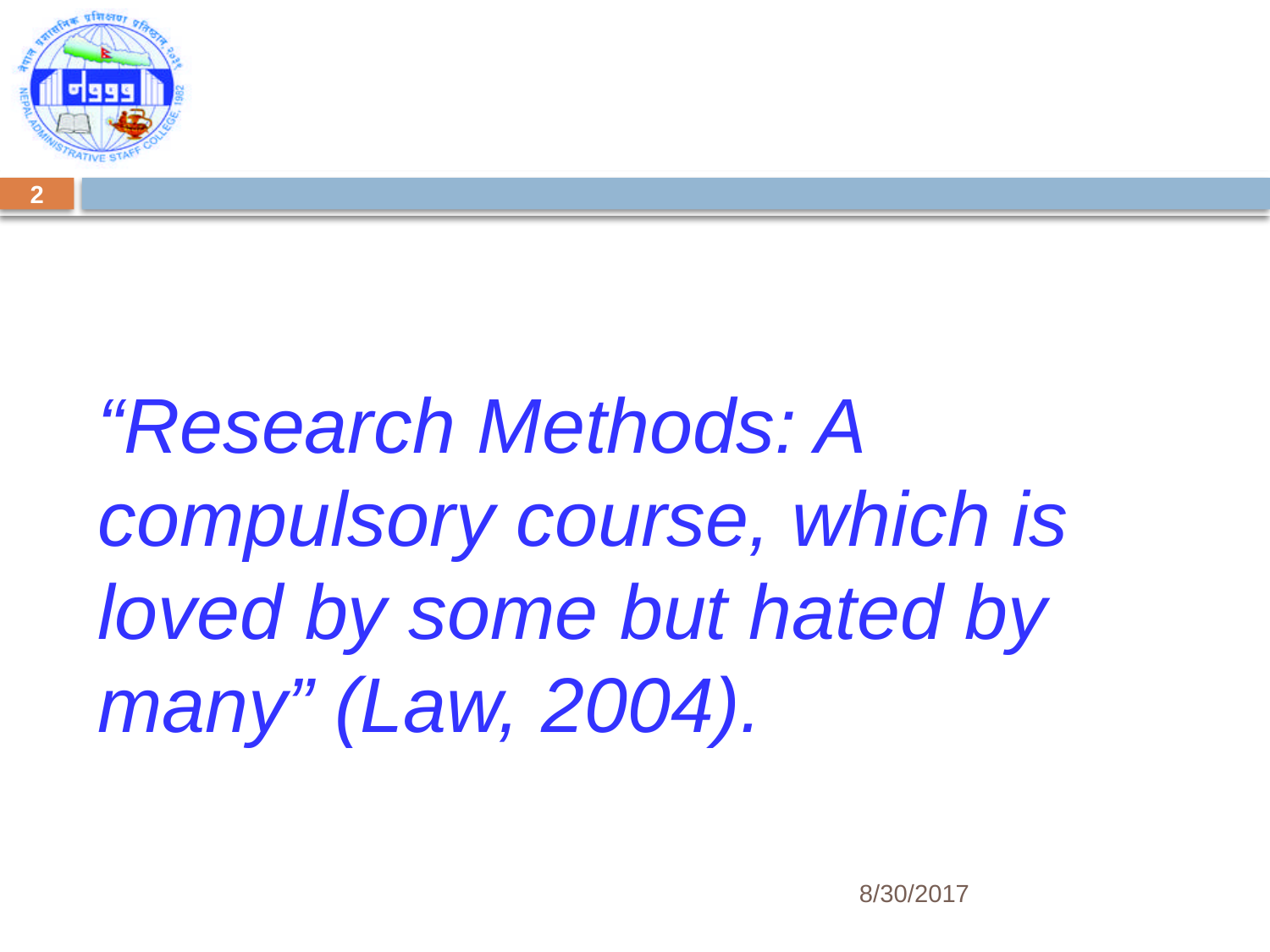

#
2

“Research Methods: A compulsory course, which is loved by some but hated by many” (Law, 2004).
8/30/2017